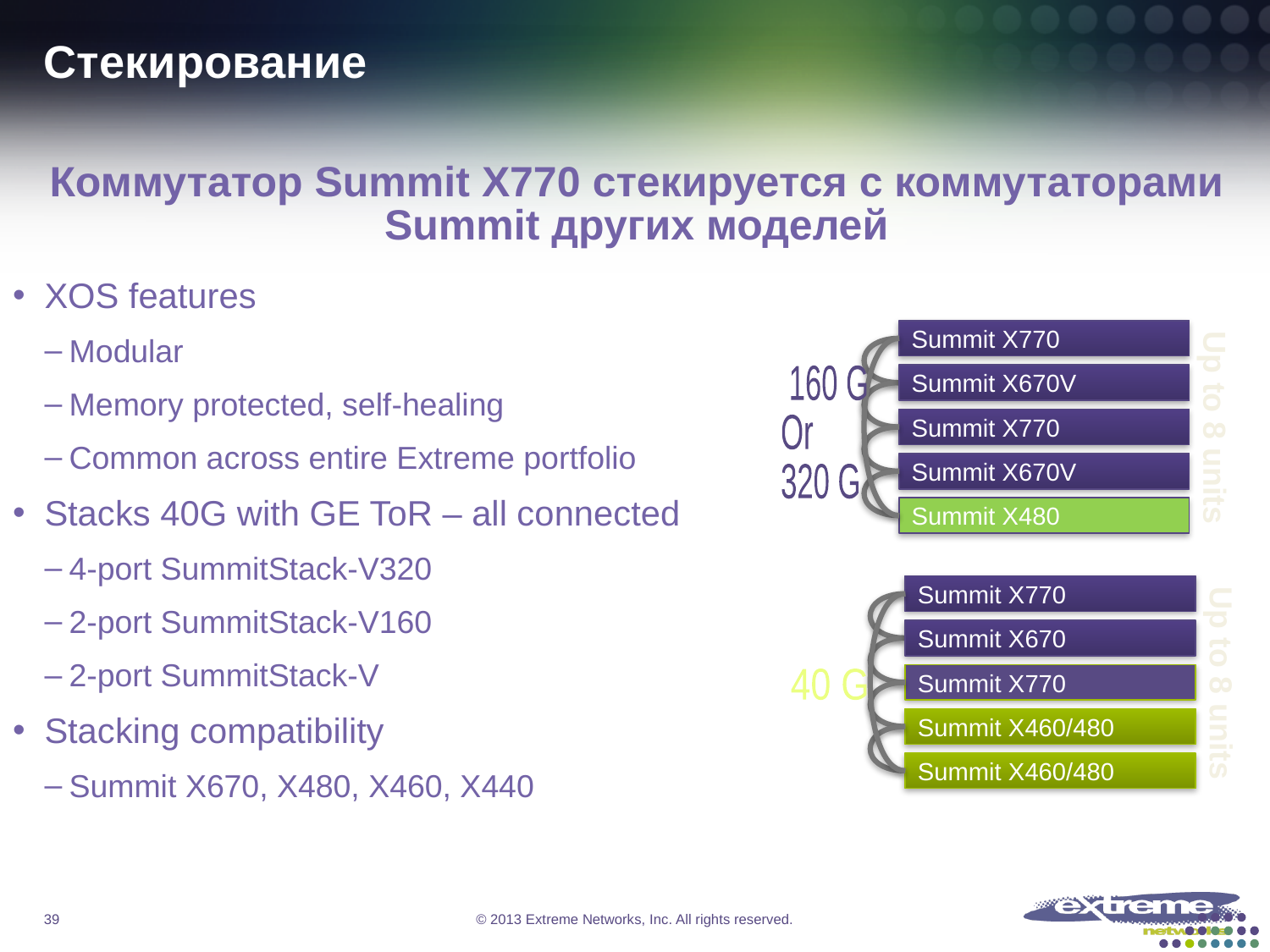

# Стекирование
Коммутатор Summit X770 стекируется с коммутаторами Summit других моделей
XOS features
Modular
Memory protected, self-healing
Common across entire Extreme portfolio
Stacks 40G with GE ToR – all connected
4-port SummitStack-V320
2-port SummitStack-V160
2-port SummitStack-V
Stacking compatibility
Summit X670, X480, X460, X440

Summit X770
Summit X670V
 160 G
Or
320 G
Up to 8 units
Summit X770
Summit X670V
Summit X480
Summit X770
Summit X670
Up to 8 units
Summit X770
40 G
Summit X460/480
Summit X460/480
39